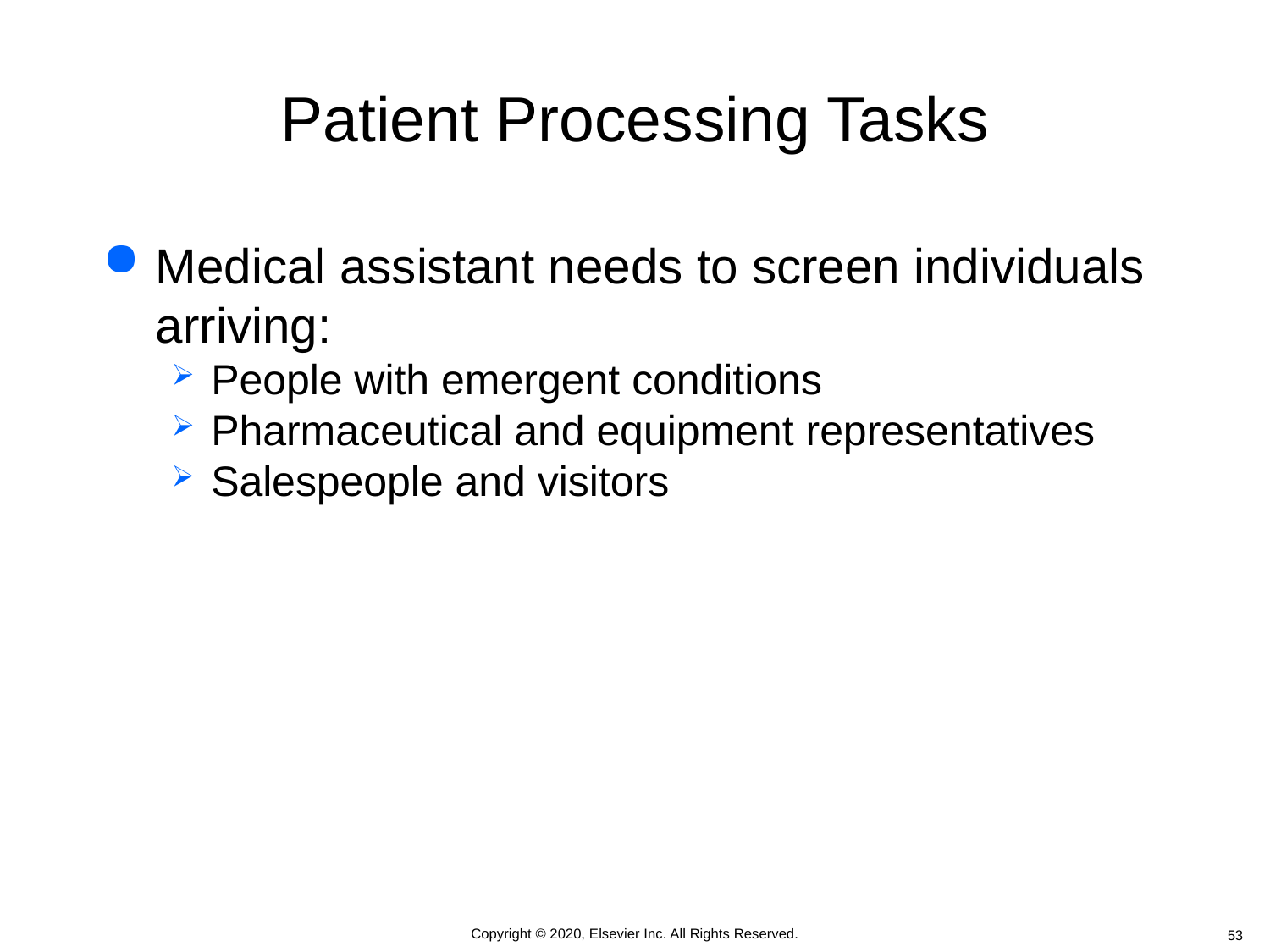

# Patient Processing Tasks
Medical assistant needs to screen individuals arriving:
People with emergent conditions
Pharmaceutical and equipment representatives
Salespeople and visitors
 53